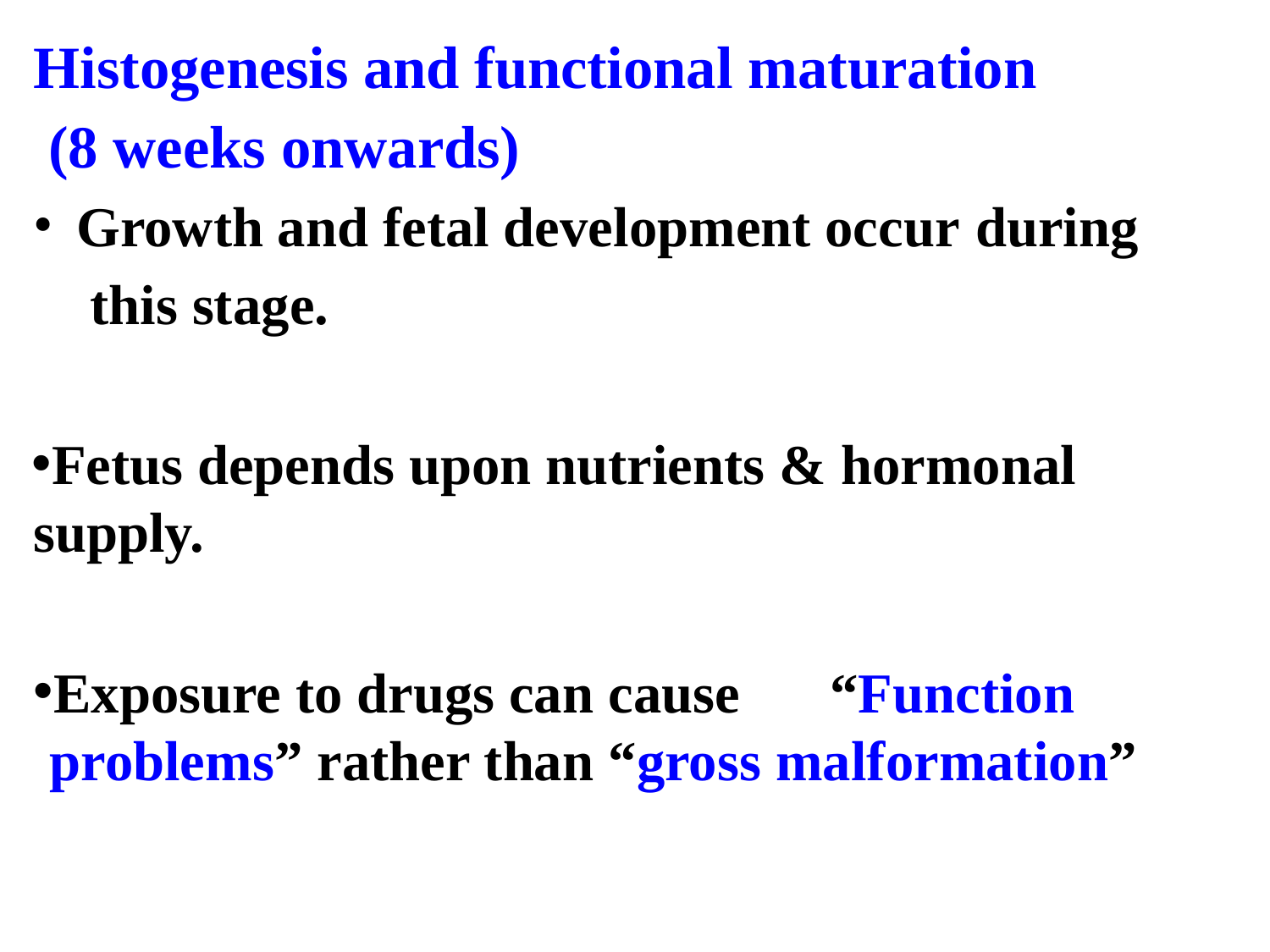

# Histogenesis and functional maturation  (8 weeks onwards)
Growth and fetal development occur during  this stage.

Fetus depends upon nutrients & hormonal  supply.

Exposure to drugs can cause	“Function  problems” rather than “gross malformation”